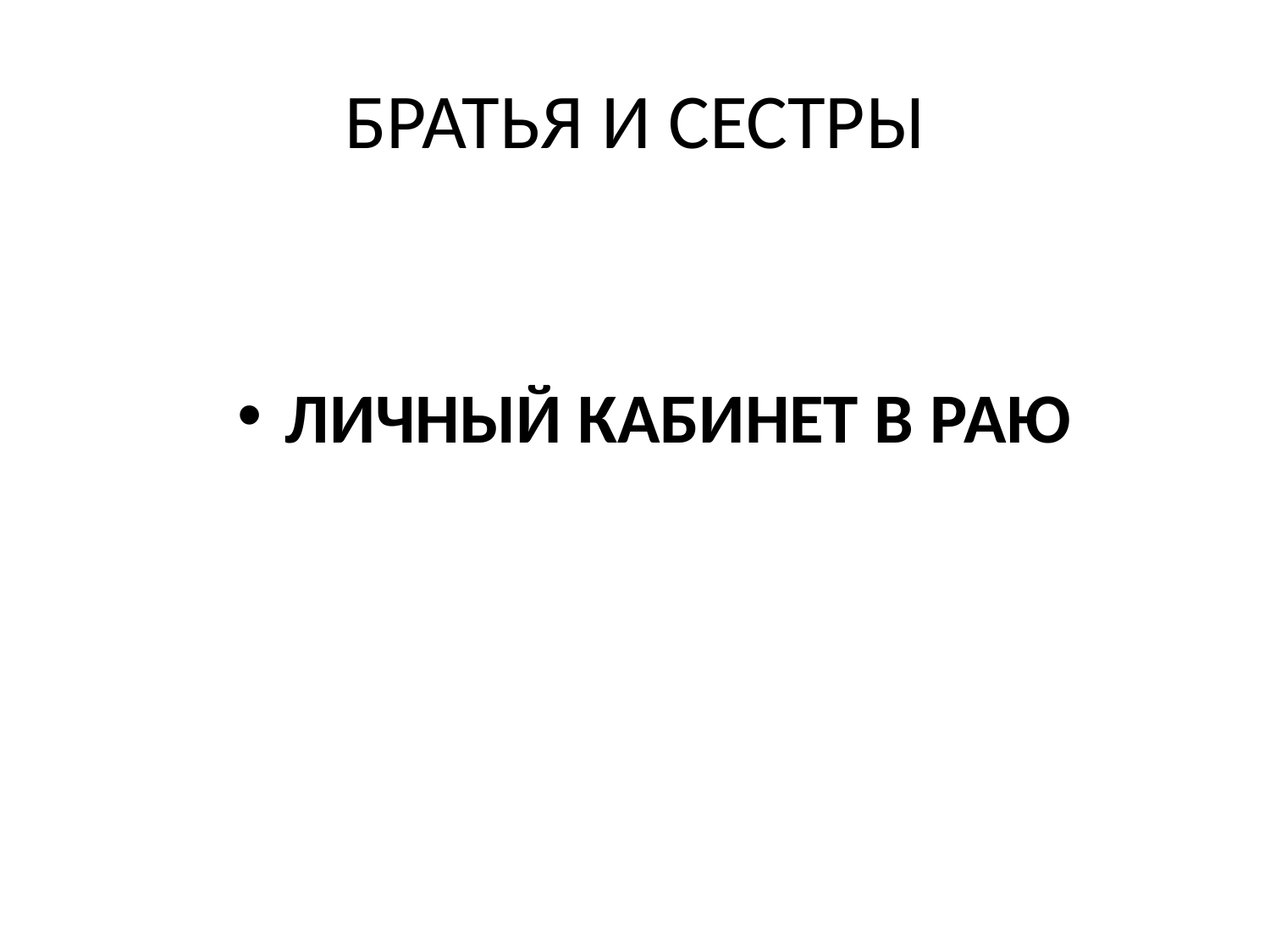

# БРАТЬЯ И СЕСТРЫ
ЛИЧНЫЙ КАБИНЕТ В РАЮ